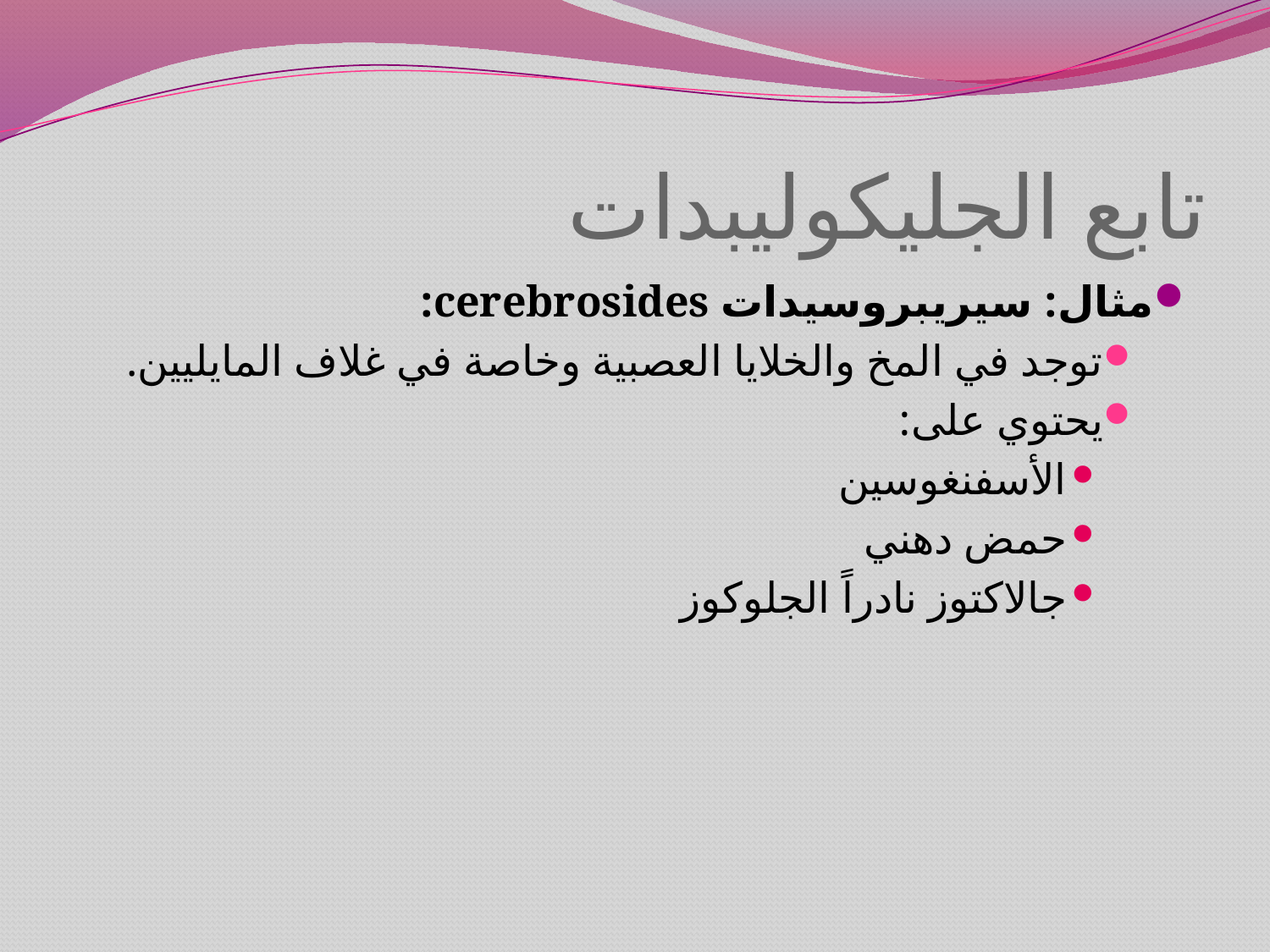

# تابع الجليكوليبدات
مثال: سيريبروسيدات cerebrosides:
توجد في المخ والخلايا العصبية وخاصة في غلاف المايليين.
يحتوي على:
الأسفنغوسين
حمض دهني
جالاكتوز نادراً الجلوكوز